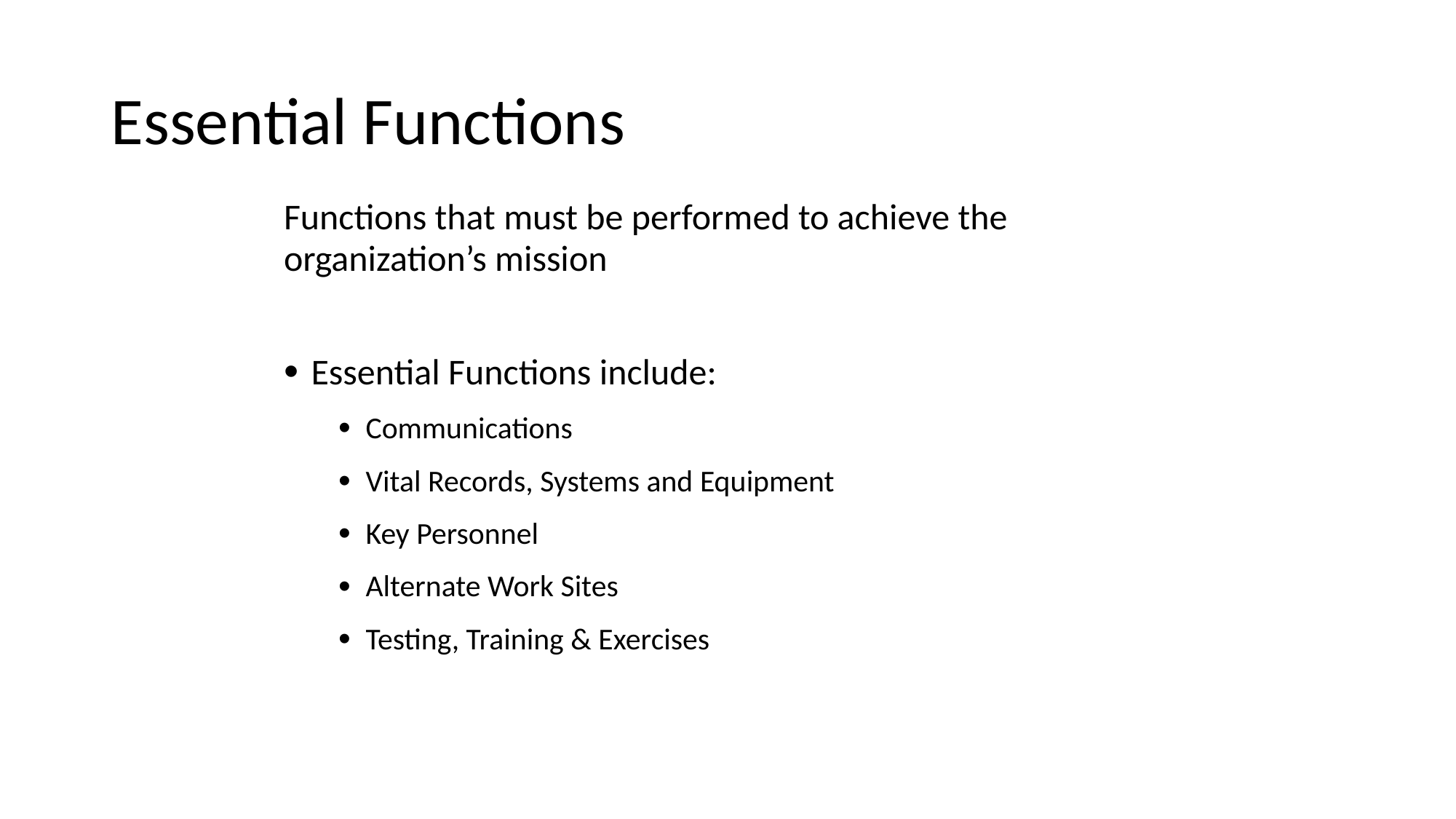

Essential Functions
Functions that must be performed to achieve the organization’s mission

Essential Functions include:
Communications
Vital Records, Systems and Equipment
Key Personnel
Alternate Work Sites
Testing, Training & Exercises